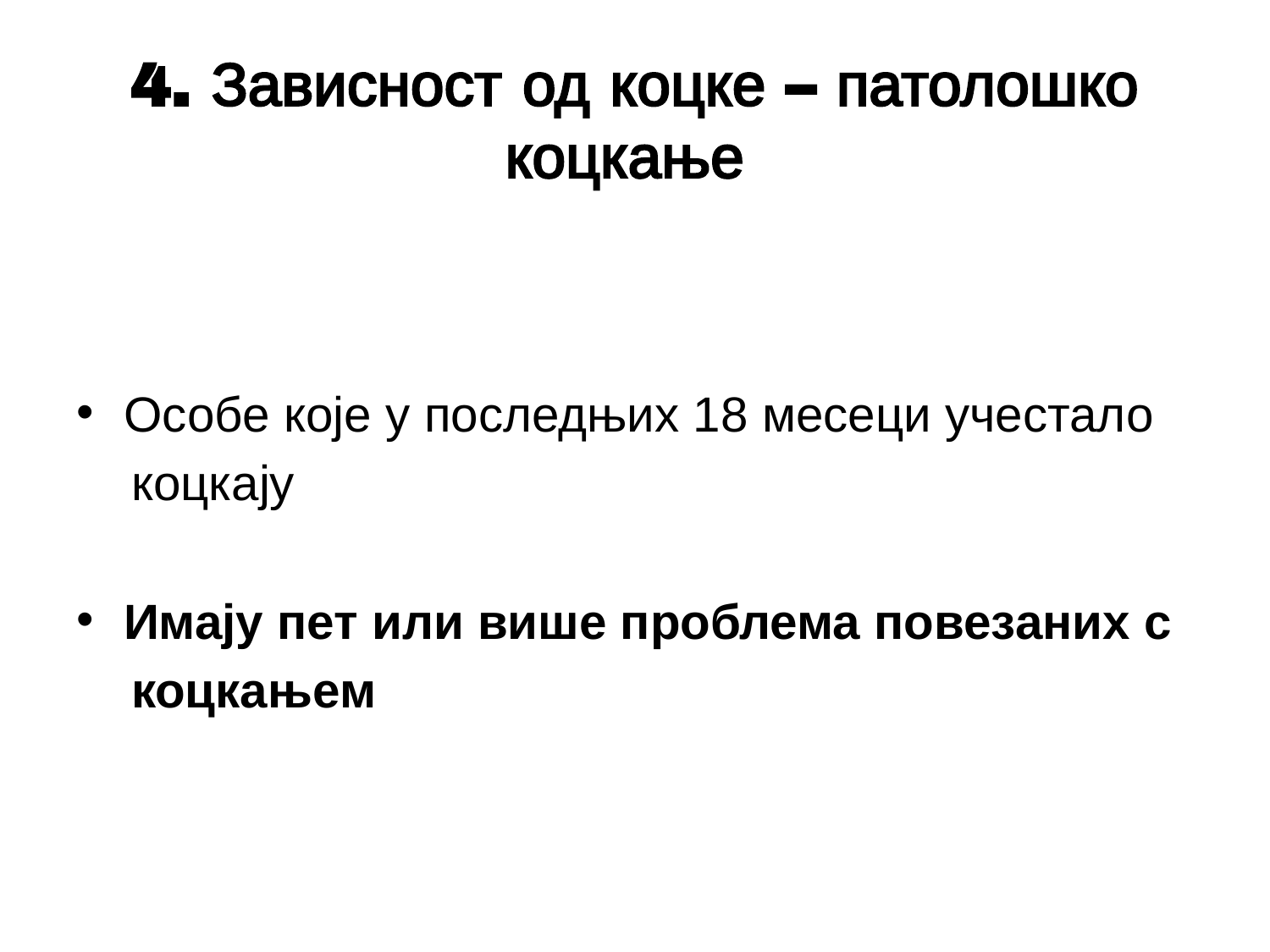

# 4. Зависност од коцке – патолошко коцкање

Особе које у последњих 18 месеци учестало
    коцкају

Имају пет или више проблема повезаних с
    коцкањем